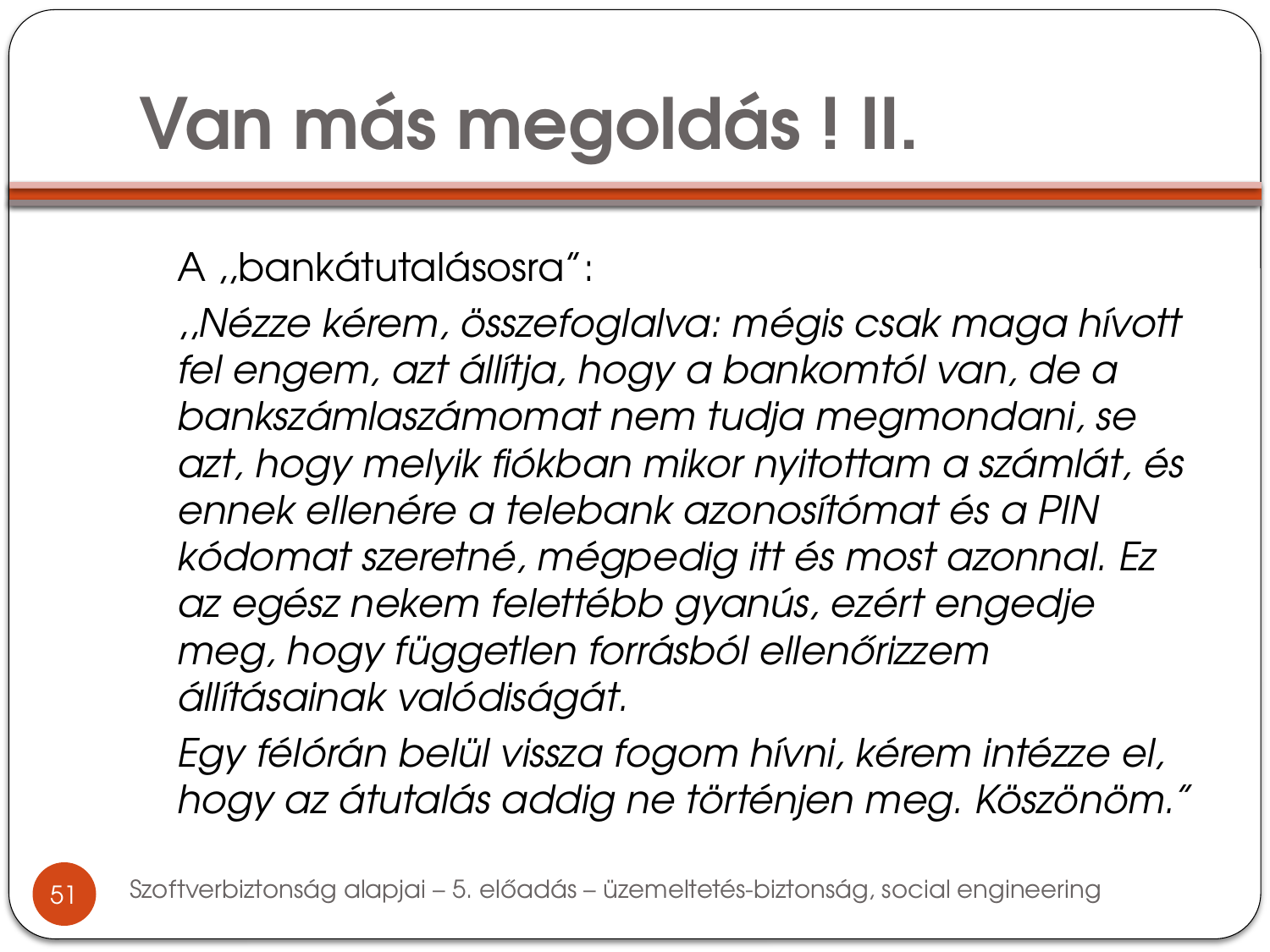

# Van más megoldás ! II.
	A ,,bankátutalásosra”:
	,,Nézze kérem, összefoglalva: mégis csak maga hívott fel engem, azt állítja, hogy a bankomtól van, de a bankszámlaszámomat nem tudja megmondani, se azt, hogy melyik fiókban mikor nyitottam a számlát, és ennek ellenére a telebank azonosítómat és a PIN kódomat szeretné, mégpedig itt és most azonnal. Ez az egész nekem felettébb gyanús, ezért engedje meg, hogy független forrásból ellenőrizzem állításainak valódiságát.
	Egy félórán belül vissza fogom hívni, kérem intézze el, hogy az átutalás addig ne történjen meg. Köszönöm.”
Szoftverbiztonság alapjai – 5. előadás – üzemeltetés-biztonság, social engineering
51